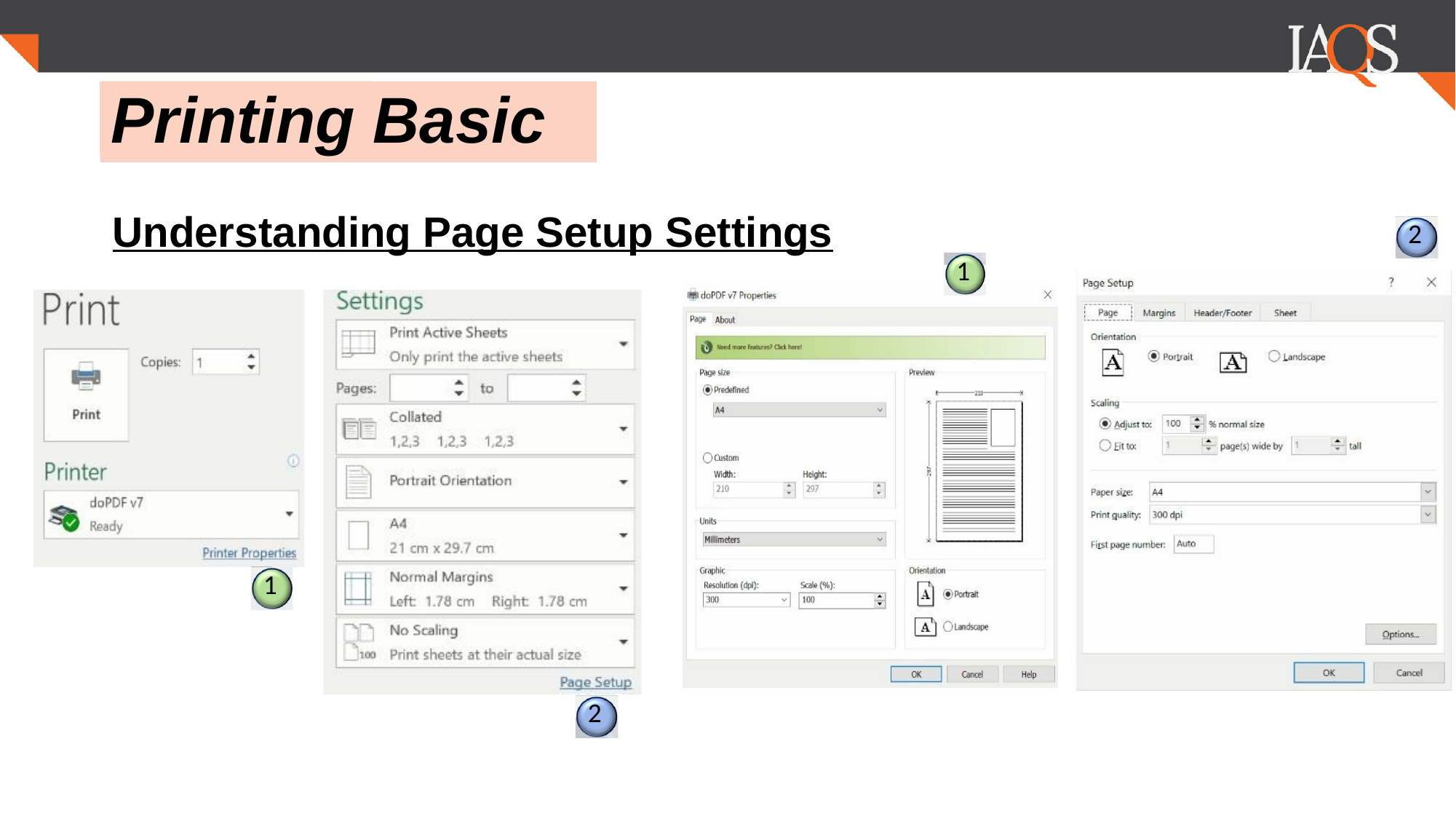

.

# Printing Basic
Understanding Page Setup Settings
  2
  1

  1
  2